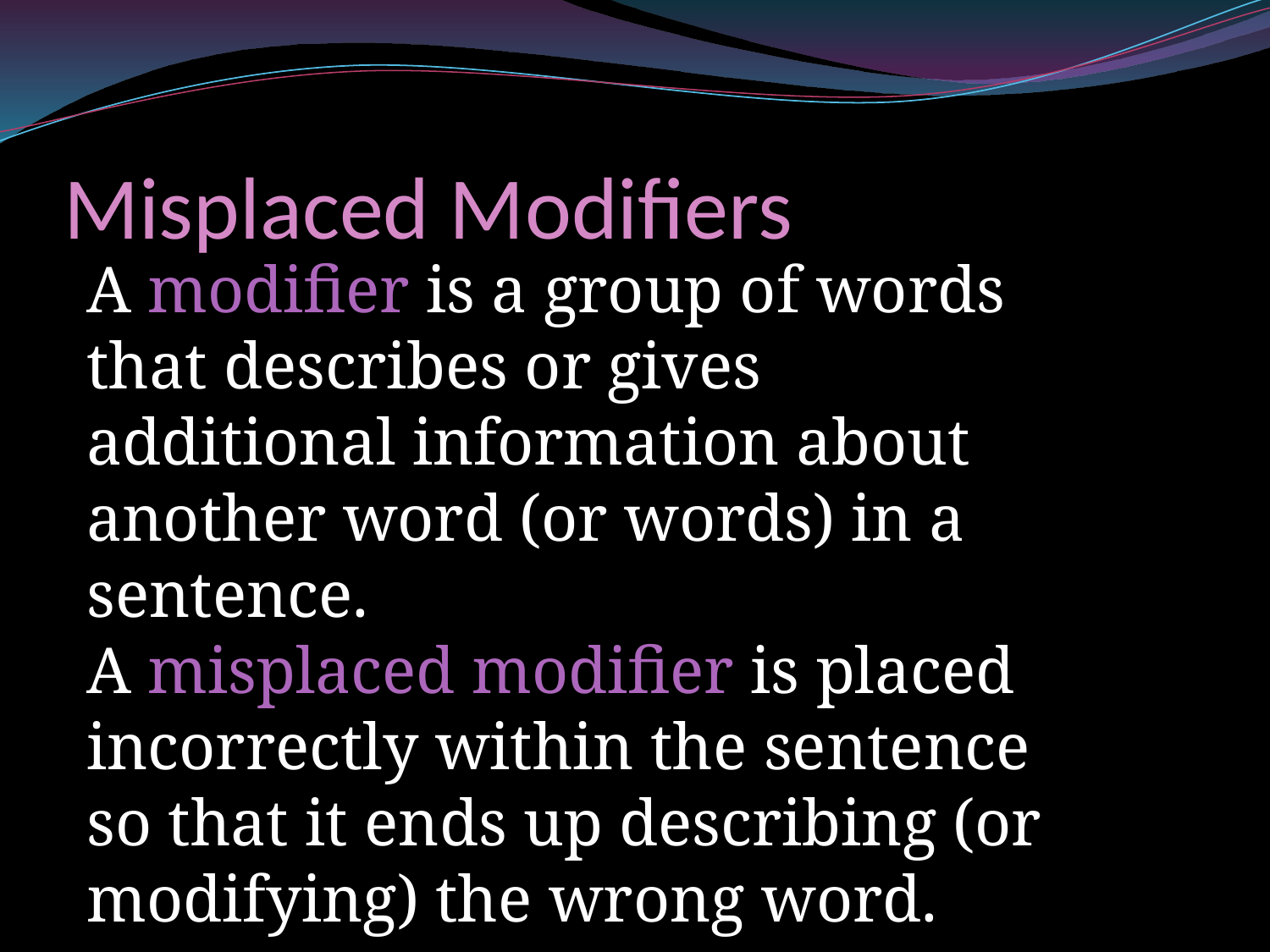

# Misplaced Modifiers
A modifier is a group of words that describes or gives additional information about another word (or words) in a sentence.
A misplaced modifier is placed incorrectly within the sentence so that it ends up describing (or modifying) the wrong word.